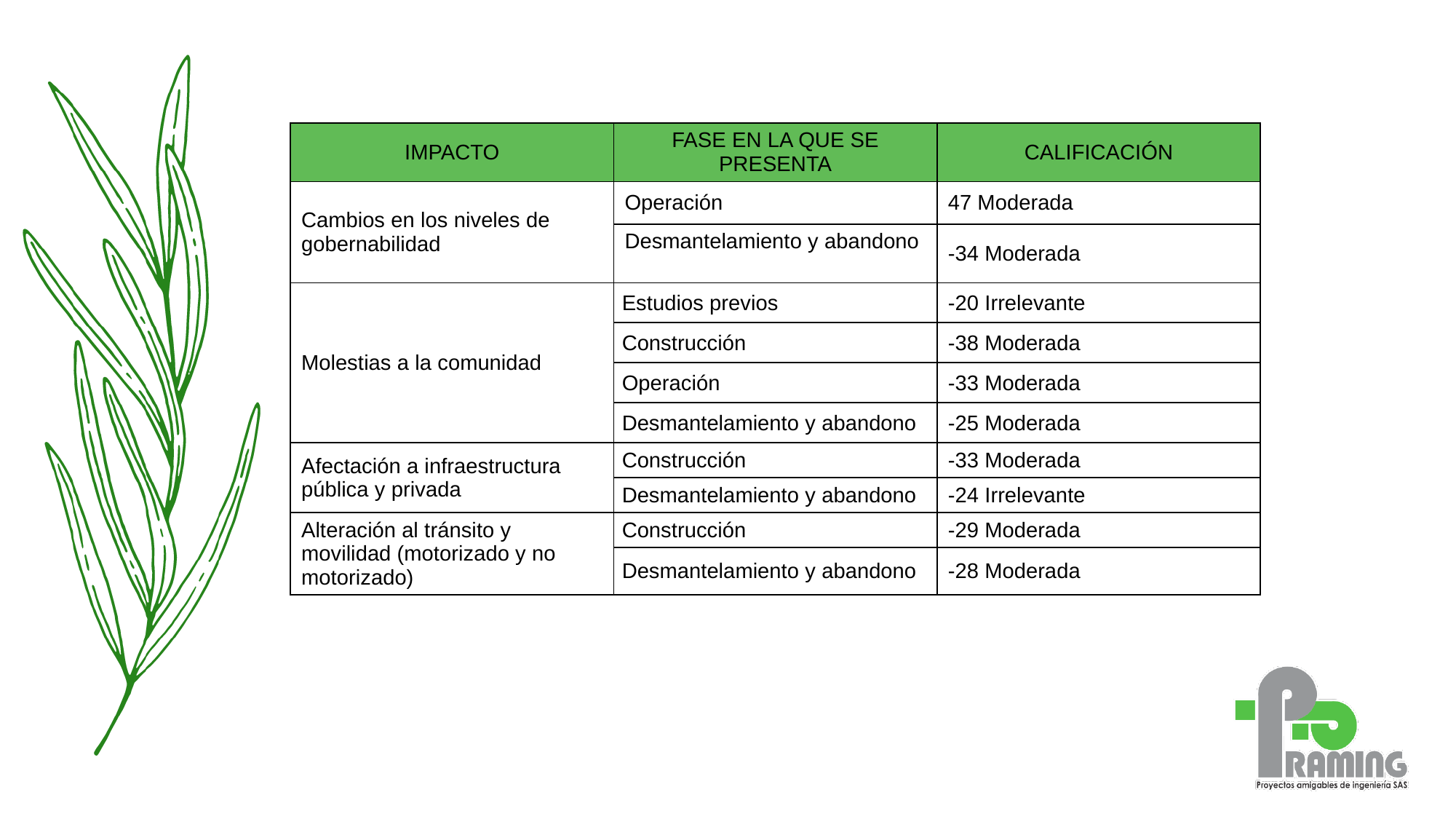

| IMPACTO | FASE EN LA QUE SE PRESENTA | CALIFICACIÓN |
| --- | --- | --- |
| Cambios en los niveles de gobernabilidad | Operación | 47 Moderada |
|  | Desmantelamiento y abandono | -34 Moderada |
| Molestias a la comunidad | Estudios previos | -20 Irrelevante |
|  | Construcción | -38 Moderada |
|  | Operación | -33 Moderada |
|  | Desmantelamiento y abandono | -25 Moderada |
| Afectación a infraestructura pública y privada | Construcción | -33 Moderada |
|  | Desmantelamiento y abandono | -24 Irrelevante |
| Alteración al tránsito y movilidad (motorizado y no motorizado) | Construcción | -29 Moderada |
|  | Desmantelamiento y abandono | -28 Moderada |